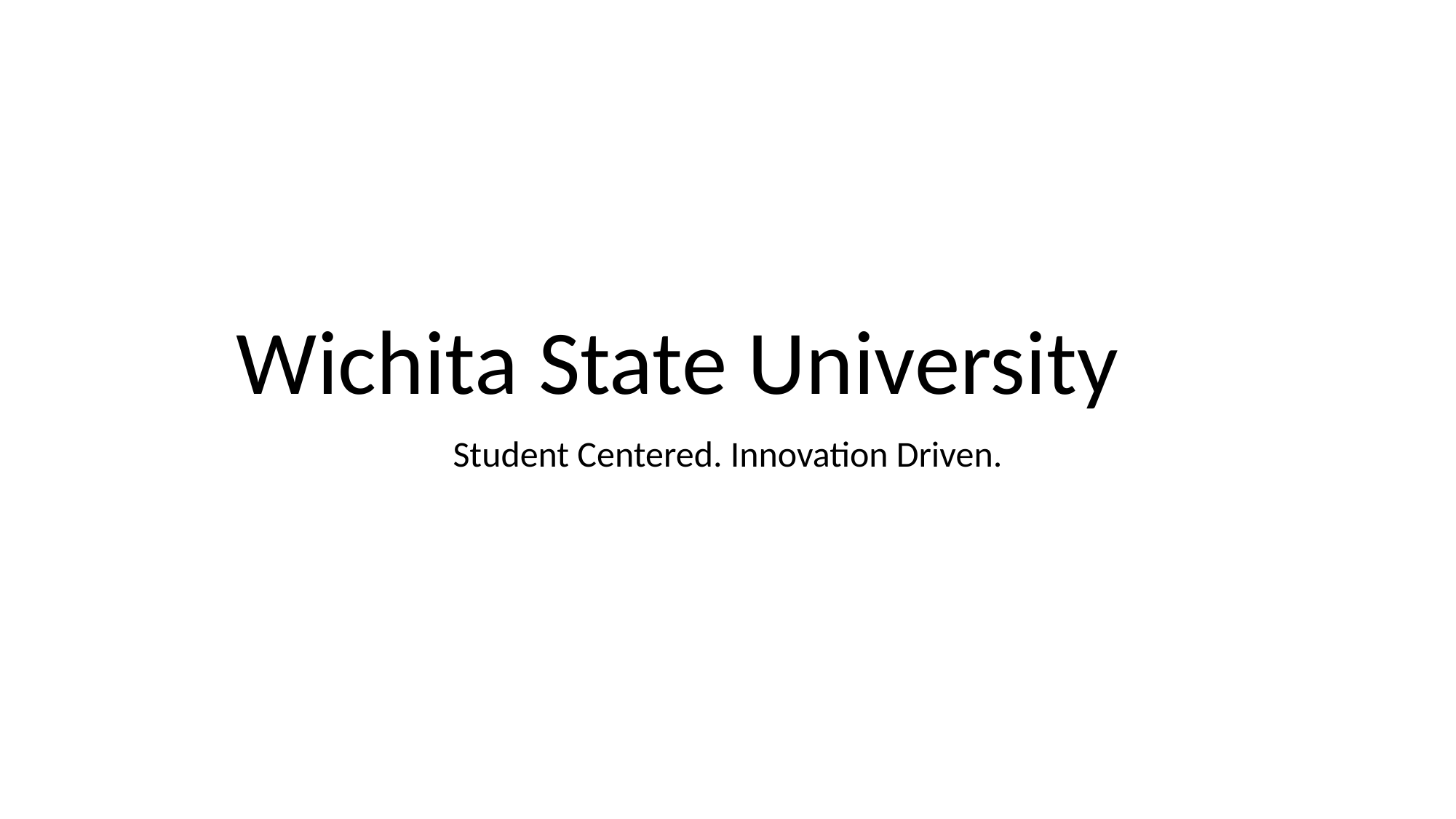

# Wichita State University
Student Centered. Innovation Driven.